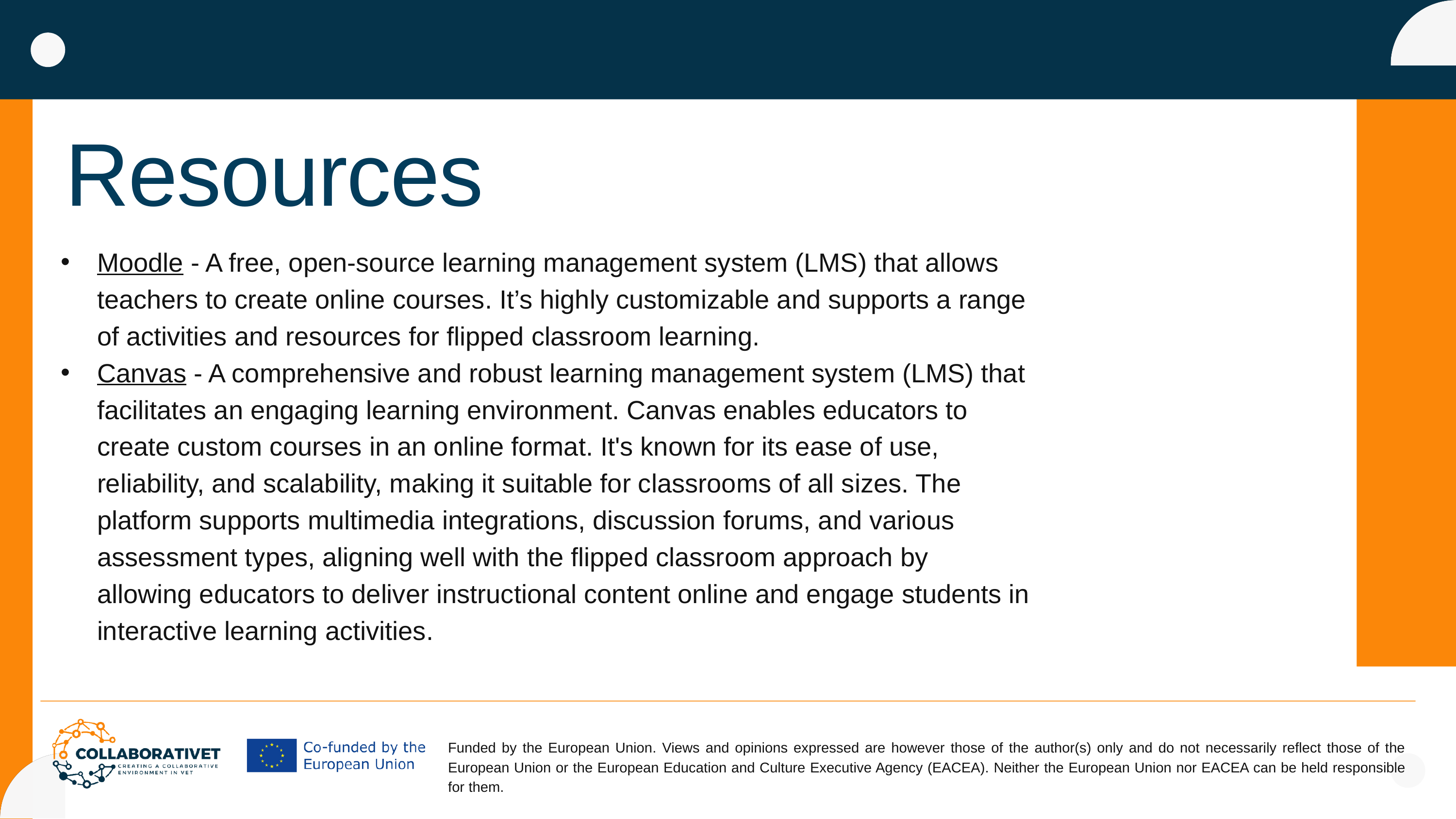

Resources
Moodle - A free, open-source learning management system (LMS) that allows teachers to create online courses. It’s highly customizable and supports a range of activities and resources for flipped classroom learning.
Canvas - A comprehensive and robust learning management system (LMS) that facilitates an engaging learning environment. Canvas enables educators to create custom courses in an online format. It's known for its ease of use, reliability, and scalability, making it suitable for classrooms of all sizes. The platform supports multimedia integrations, discussion forums, and various assessment types, aligning well with the flipped classroom approach by allowing educators to deliver instructional content online and engage students in interactive learning activities.

Funded by the European Union. Views and opinions expressed are however those of the author(s) only and do not necessarily reflect those of the European Union or the European Education and Culture Executive Agency (EACEA). Neither the European Union nor EACEA can be held responsible for them.